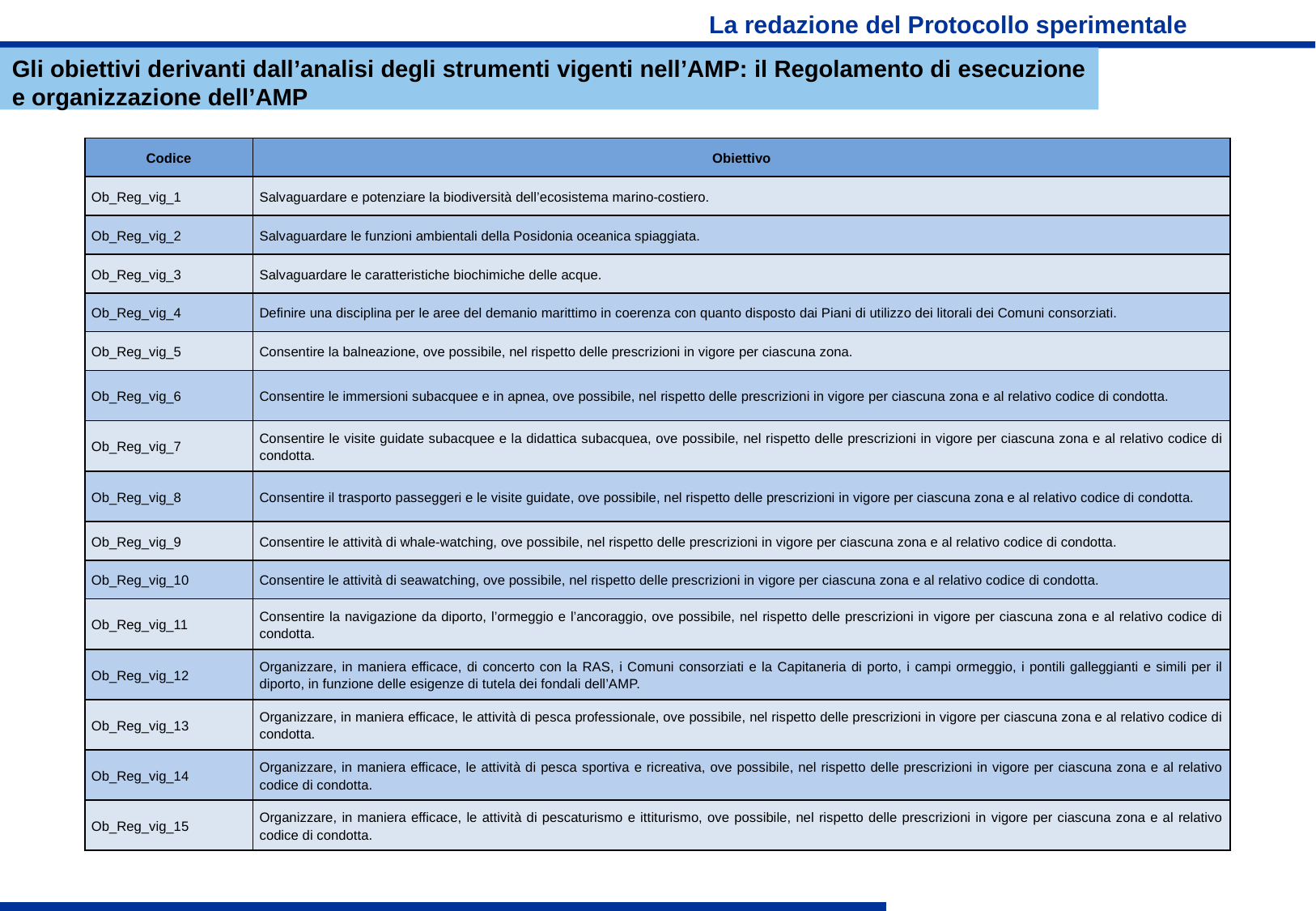

# La redazione del Protocollo sperimentale
Gli obiettivi derivanti dall’analisi degli strumenti vigenti nell’AMP: il Regolamento di esecuzione e organizzazione dell’AMP
| Codice | Obiettivo |
| --- | --- |
| Ob\_Reg\_vig\_1 | Salvaguardare e potenziare la biodiversità dell’ecosistema marino-costiero. |
| Ob\_Reg\_vig\_2 | Salvaguardare le funzioni ambientali della Posidonia oceanica spiaggiata. |
| Ob\_Reg\_vig\_3 | Salvaguardare le caratteristiche biochimiche delle acque. |
| Ob\_Reg\_vig\_4 | Definire una disciplina per le aree del demanio marittimo in coerenza con quanto disposto dai Piani di utilizzo dei litorali dei Comuni consorziati. |
| Ob\_Reg\_vig\_5 | Consentire la balneazione, ove possibile, nel rispetto delle prescrizioni in vigore per ciascuna zona. |
| Ob\_Reg\_vig\_6 | Consentire le immersioni subacquee e in apnea, ove possibile, nel rispetto delle prescrizioni in vigore per ciascuna zona e al relativo codice di condotta. |
| Ob\_Reg\_vig\_7 | Consentire le visite guidate subacquee e la didattica subacquea, ove possibile, nel rispetto delle prescrizioni in vigore per ciascuna zona e al relativo codice di condotta. |
| Ob\_Reg\_vig\_8 | Consentire il trasporto passeggeri e le visite guidate, ove possibile, nel rispetto delle prescrizioni in vigore per ciascuna zona e al relativo codice di condotta. |
| Ob\_Reg\_vig\_9 | Consentire le attività di whale-watching, ove possibile, nel rispetto delle prescrizioni in vigore per ciascuna zona e al relativo codice di condotta. |
| Ob\_Reg\_vig\_10 | Consentire le attività di seawatching, ove possibile, nel rispetto delle prescrizioni in vigore per ciascuna zona e al relativo codice di condotta. |
| Ob\_Reg\_vig\_11 | Consentire la navigazione da diporto, l’ormeggio e l’ancoraggio, ove possibile, nel rispetto delle prescrizioni in vigore per ciascuna zona e al relativo codice di condotta. |
| Ob\_Reg\_vig\_12 | Organizzare, in maniera efficace, di concerto con la RAS, i Comuni consorziati e la Capitaneria di porto, i campi ormeggio, i pontili galleggianti e simili per il diporto, in funzione delle esigenze di tutela dei fondali dell’AMP. |
| Ob\_Reg\_vig\_13 | Organizzare, in maniera efficace, le attività di pesca professionale, ove possibile, nel rispetto delle prescrizioni in vigore per ciascuna zona e al relativo codice di condotta. |
| Ob\_Reg\_vig\_14 | Organizzare, in maniera efficace, le attività di pesca sportiva e ricreativa, ove possibile, nel rispetto delle prescrizioni in vigore per ciascuna zona e al relativo codice di condotta. |
| Ob\_Reg\_vig\_15 | Organizzare, in maniera efficace, le attività di pescaturismo e ittiturismo, ove possibile, nel rispetto delle prescrizioni in vigore per ciascuna zona e al relativo codice di condotta. |